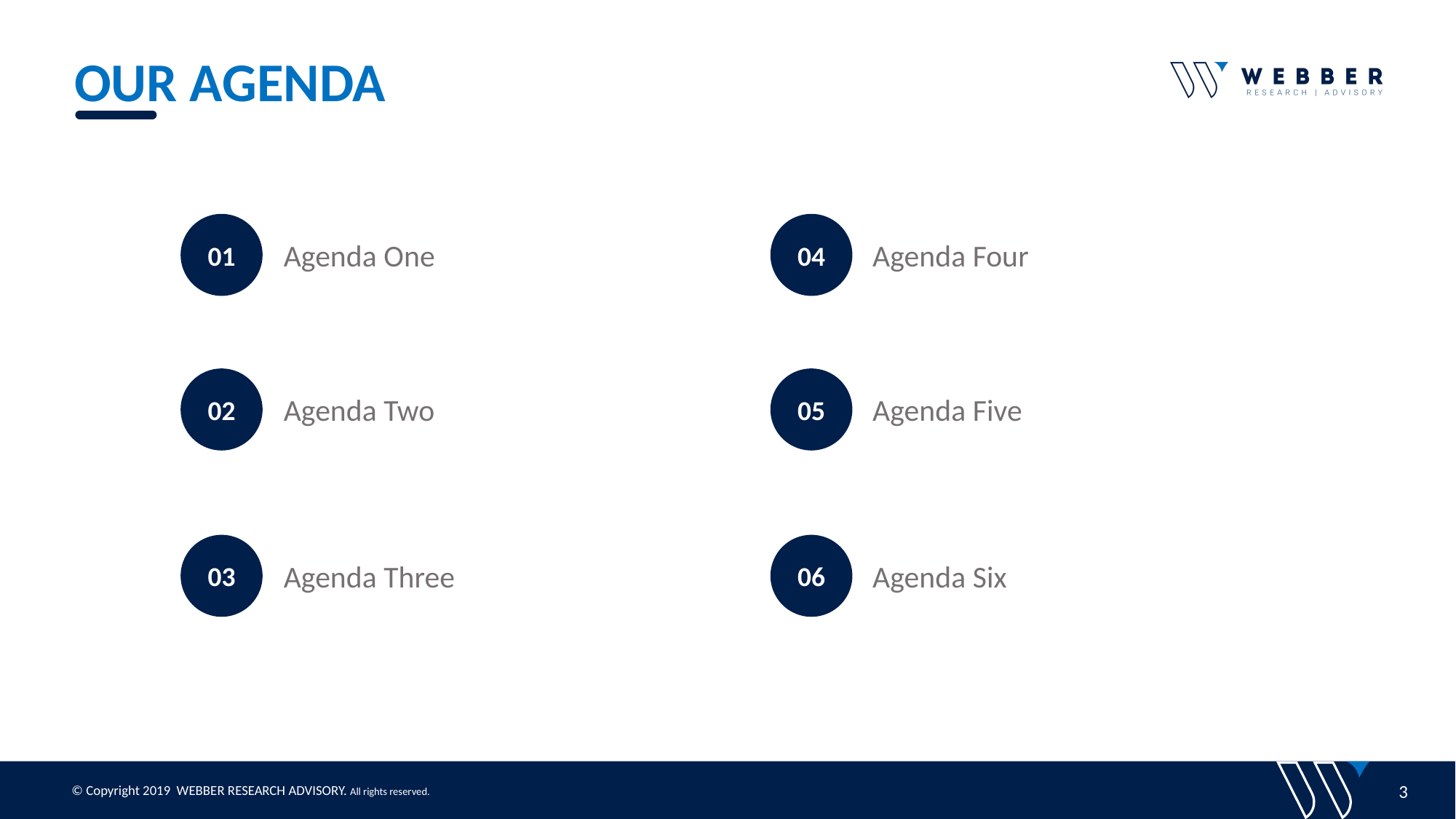

OUR AGENDA
01
04

Agenda One
Agenda Four
02
05
Agenda Two
Agenda Five
03
06
Agenda Three
Agenda Six